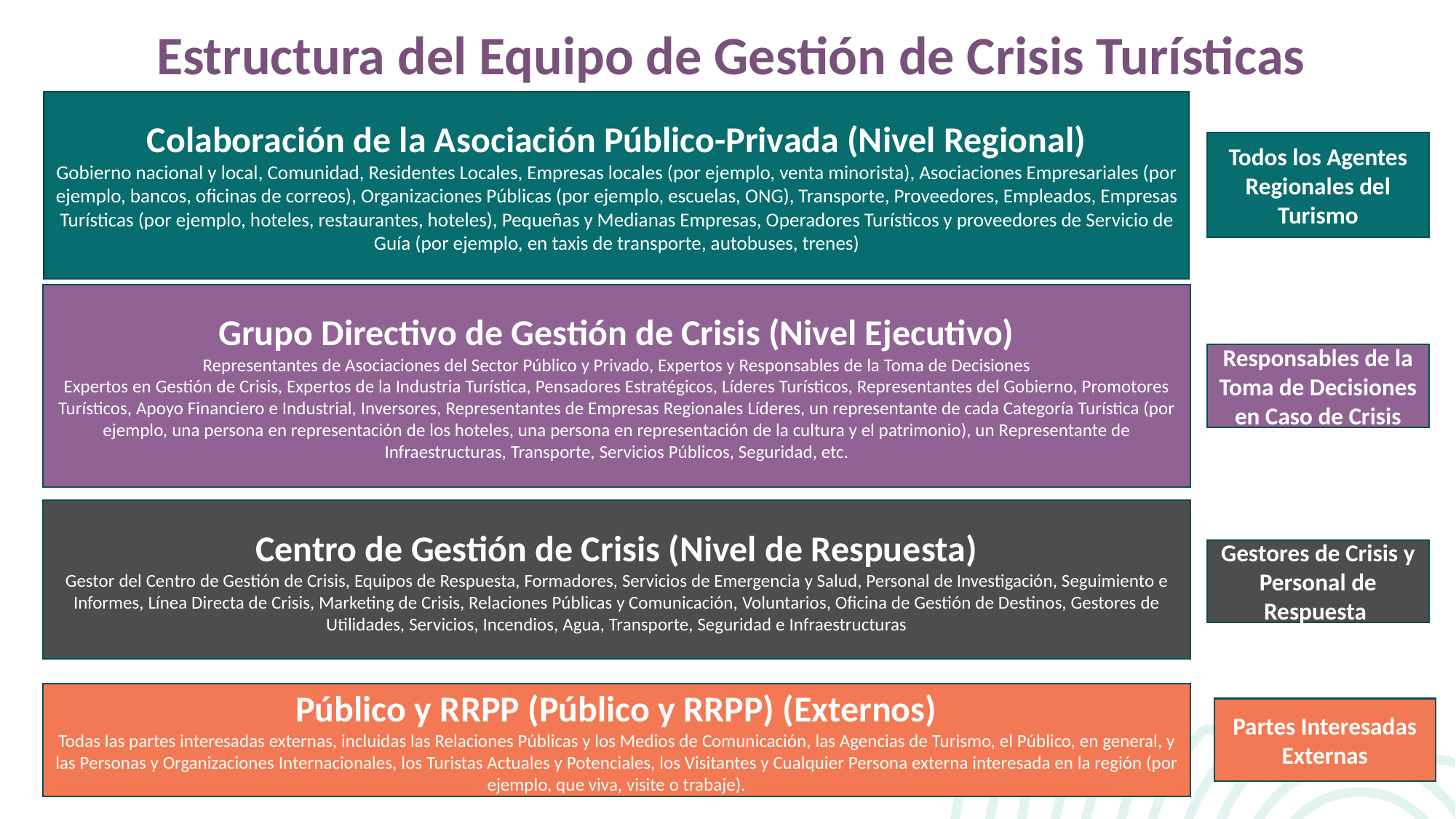

Estructura del Equipo de Gestión de Crisis Turísticas
Colaboración de la Asociación Público-Privada (Nivel Regional)
Gobierno nacional y local, Comunidad, Residentes Locales, Empresas locales (por ejemplo, venta minorista), Asociaciones Empresariales (por ejemplo, bancos, oficinas de correos), Organizaciones Públicas (por ejemplo, escuelas, ONG), Transporte, Proveedores, Empleados, Empresas Turísticas (por ejemplo, hoteles, restaurantes, hoteles), Pequeñas y Medianas Empresas, Operadores Turísticos y proveedores de Servicio de Guía (por ejemplo, en taxis de transporte, autobuses, trenes)
Todos los Agentes Regionales del Turismo
Grupo Directivo de Gestión de Crisis (Nivel Ejecutivo)
Representantes de Asociaciones del Sector Público y Privado, Expertos y Responsables de la Toma de Decisiones
Expertos en Gestión de Crisis, Expertos de la Industria Turística, Pensadores Estratégicos, Líderes Turísticos, Representantes del Gobierno, Promotores Turísticos, Apoyo Financiero e Industrial, Inversores, Representantes de Empresas Regionales Líderes, un representante de cada Categoría Turística (por ejemplo, una persona en representación de los hoteles, una persona en representación de la cultura y el patrimonio), un Representante de Infraestructuras, Transporte, Servicios Públicos, Seguridad, etc.
Responsables de la Toma de Decisiones en Caso de Crisis
Centro de Gestión de Crisis (Nivel de Respuesta)
Gestor del Centro de Gestión de Crisis, Equipos de Respuesta, Formadores, Servicios de Emergencia y Salud, Personal de Investigación, Seguimiento e Informes, Línea Directa de Crisis, Marketing de Crisis, Relaciones Públicas y Comunicación, Voluntarios, Oficina de Gestión de Destinos, Gestores de Utilidades, Servicios, Incendios, Agua, Transporte, Seguridad e Infraestructuras
Gestores de Crisis y Personal de Respuesta
Público y RRPP (Público y RRPP) (Externos)
Todas las partes interesadas externas, incluidas las Relaciones Públicas y los Medios de Comunicación, las Agencias de Turismo, el Público, en general, y las Personas y Organizaciones Internacionales, los Turistas Actuales y Potenciales, los Visitantes y Cualquier Persona externa interesada en la región (por ejemplo, que viva, visite o trabaje).
Partes Interesadas Externas